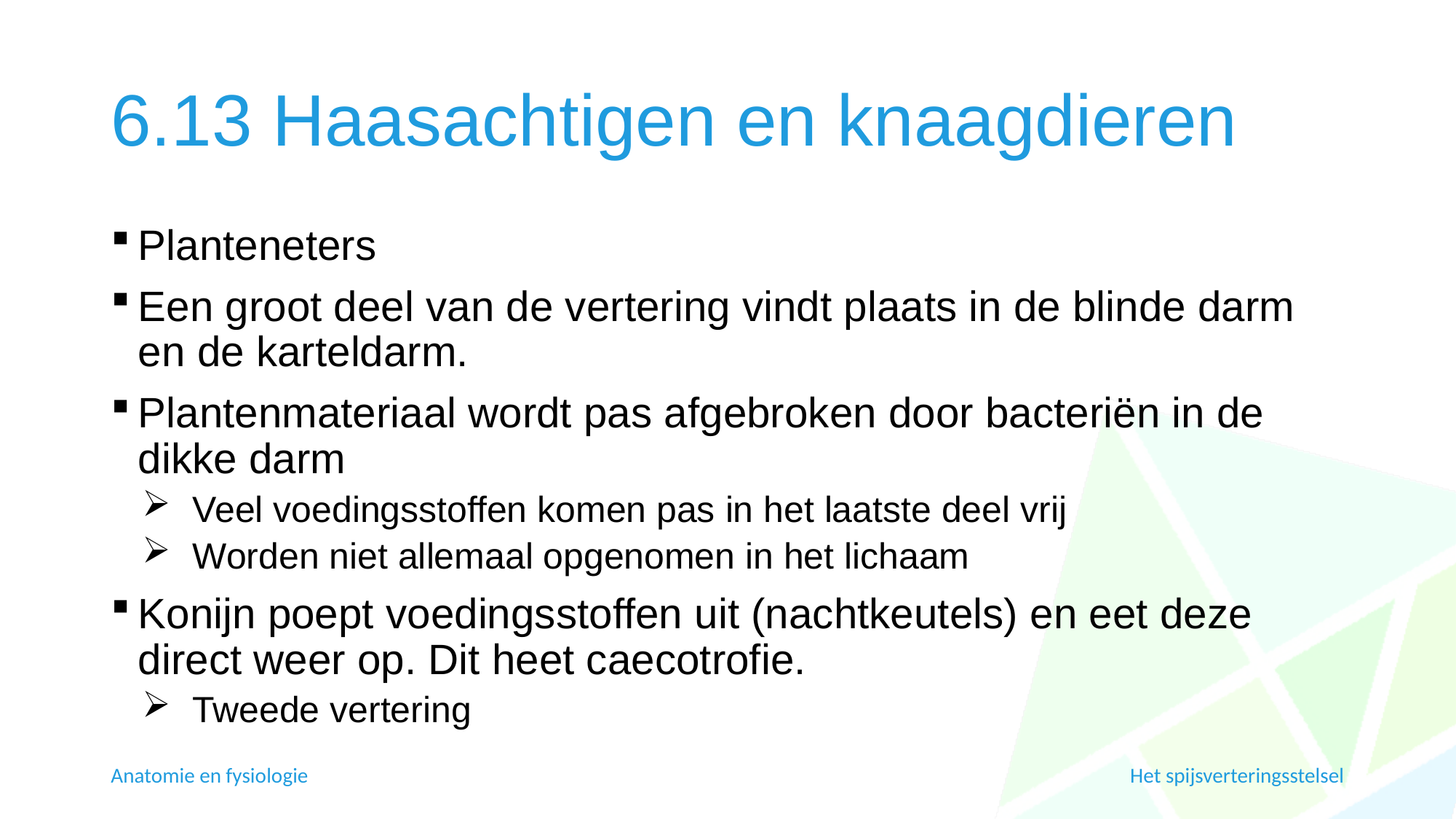

# 6.13 Haasachtigen en knaagdieren
Planteneters
Een groot deel van de vertering vindt plaats in de blinde darm en de karteldarm.
Plantenmateriaal wordt pas afgebroken door bacteriën in de dikke darm
Veel voedingsstoffen komen pas in het laatste deel vrij
Worden niet allemaal opgenomen in het lichaam
Konijn poept voedingsstoffen uit (nachtkeutels) en eet deze direct weer op. Dit heet caecotrofie.
Tweede vertering
Anatomie en fysiologie
Het spijsverteringsstelsel